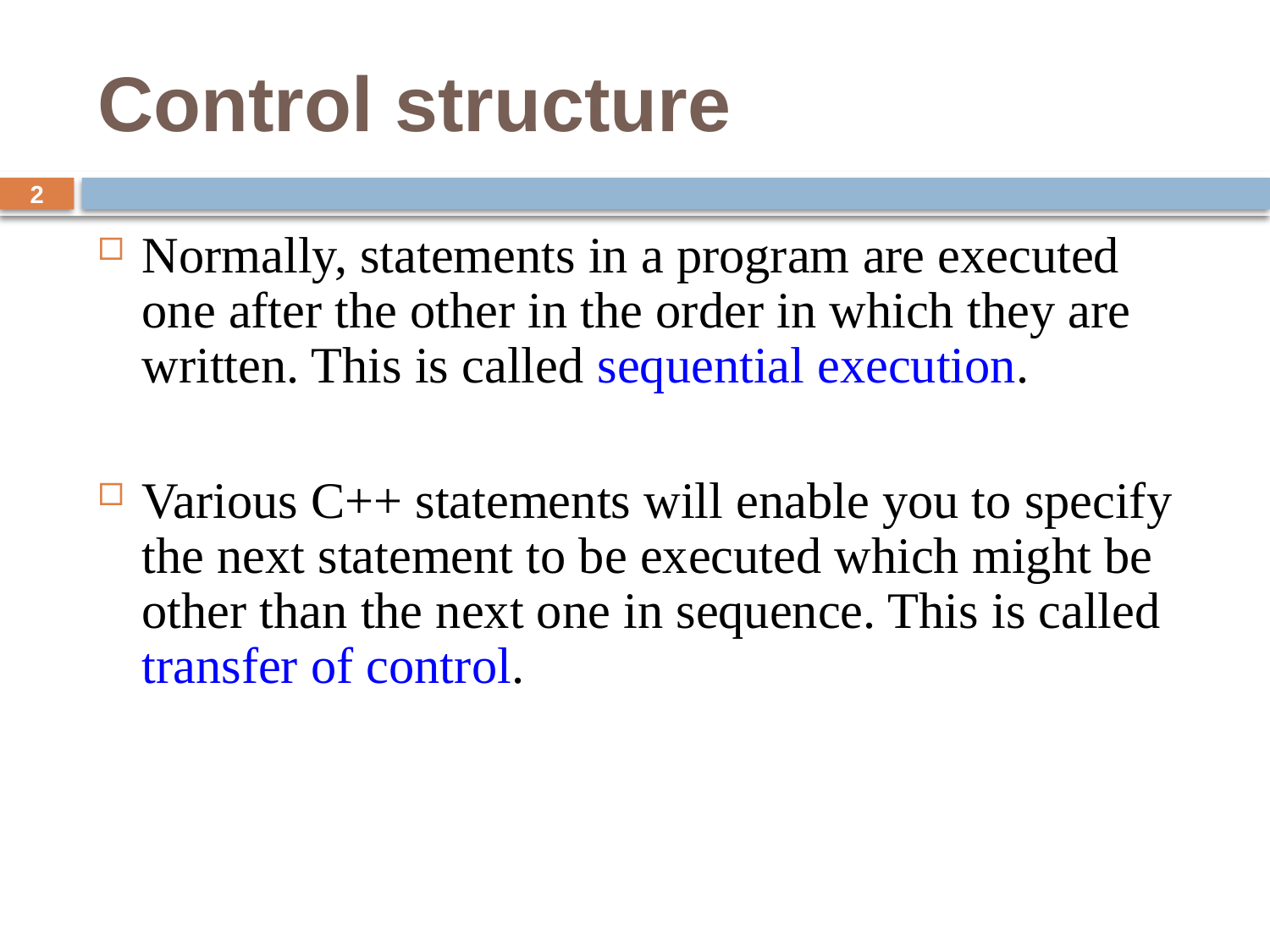

# Control structure
2
Normally, statements in a program are executed one after the other in the order in which they are written. This is called sequential execution.

Various C++ statements will enable you to specify the next statement to be executed which might be other than the next one in sequence. This is called transfer of control.